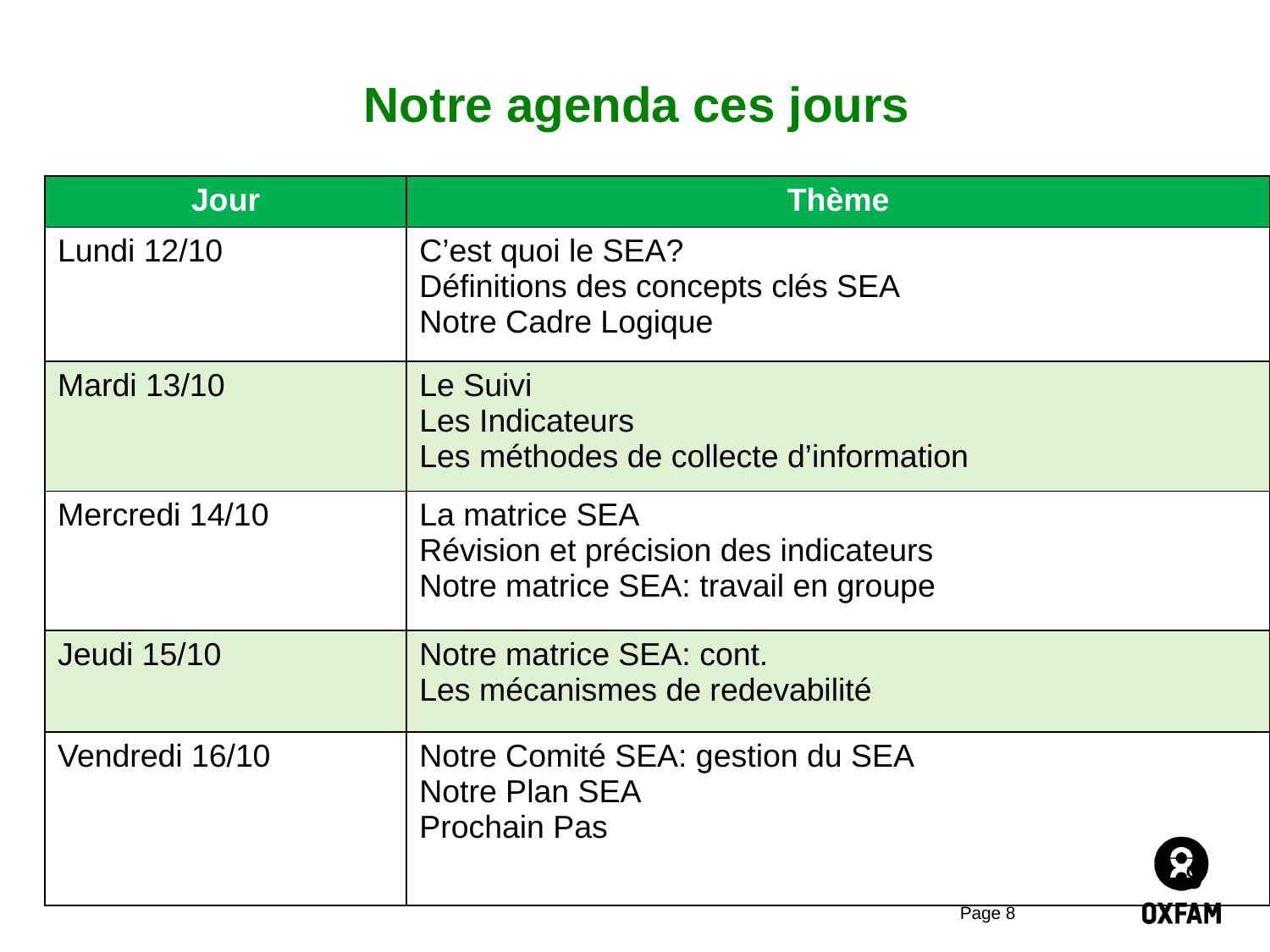

Notre agenda ces jours

| Jour | Thème |
| --- | --- |
| Lundi 12/10 | C’est quoi le SEA? Définitions des concepts clés SEA Notre Cadre Logique |
| Mardi 13/10 | Le Suivi Les Indicateurs Les méthodes de collecte d’information |
| Mercredi 14/10 | La matrice SEA Révision et précision des indicateurs Notre matrice SEA: travail en groupe |
| Jeudi 15/10 | Notre matrice SEA: cont. Les mécanismes de redevabilité |
| Vendredi 16/10 | Notre Comité SEA: gestion du SEA Notre Plan SEA Prochain Pas |

8